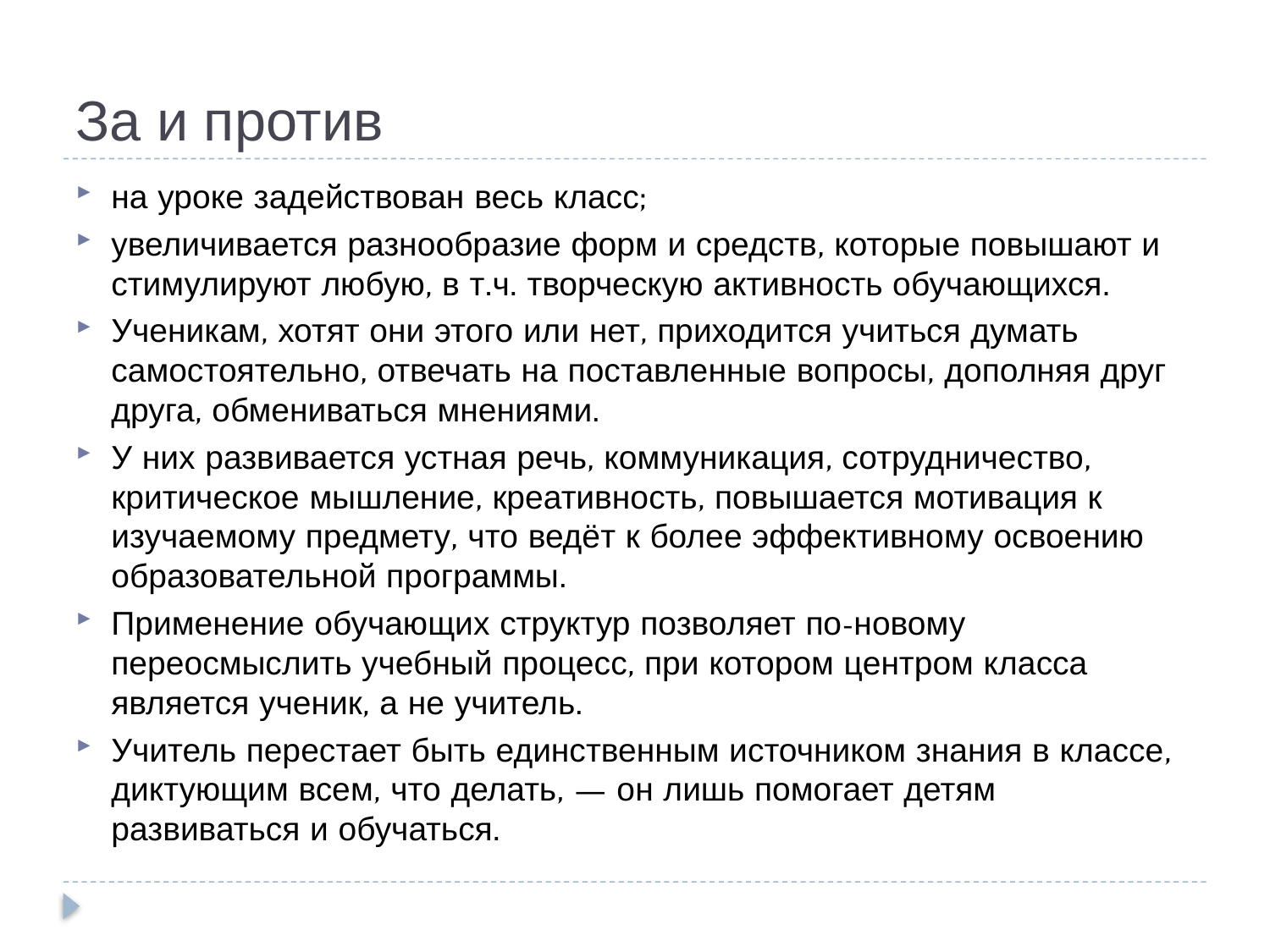

# За и против
на уроке задействован весь класс;
увеличивается разнообразие форм и средств, которые повышают и стимулируют любую, в т.ч. творческую активность обучающихся.
Ученикам, хотят они этого или нет, приходится учиться думать самостоятельно, отвечать на поставленные вопросы, дополняя друг друга, обмениваться мнениями.
У них развивается устная речь, коммуникация, сотрудничество, критическое мышление, креативность, повышается мотивация к изучаемому предмету, что ведёт к более эффективному освоению образовательной программы.
Применение обучающих структур позволяет по-новому переосмыслить учебный процесс, при котором центром класса является ученик, а не учитель.
Учитель перестает быть единственным источником знания в классе, диктующим всем, что делать, — он лишь помогает детям развиваться и обучаться.